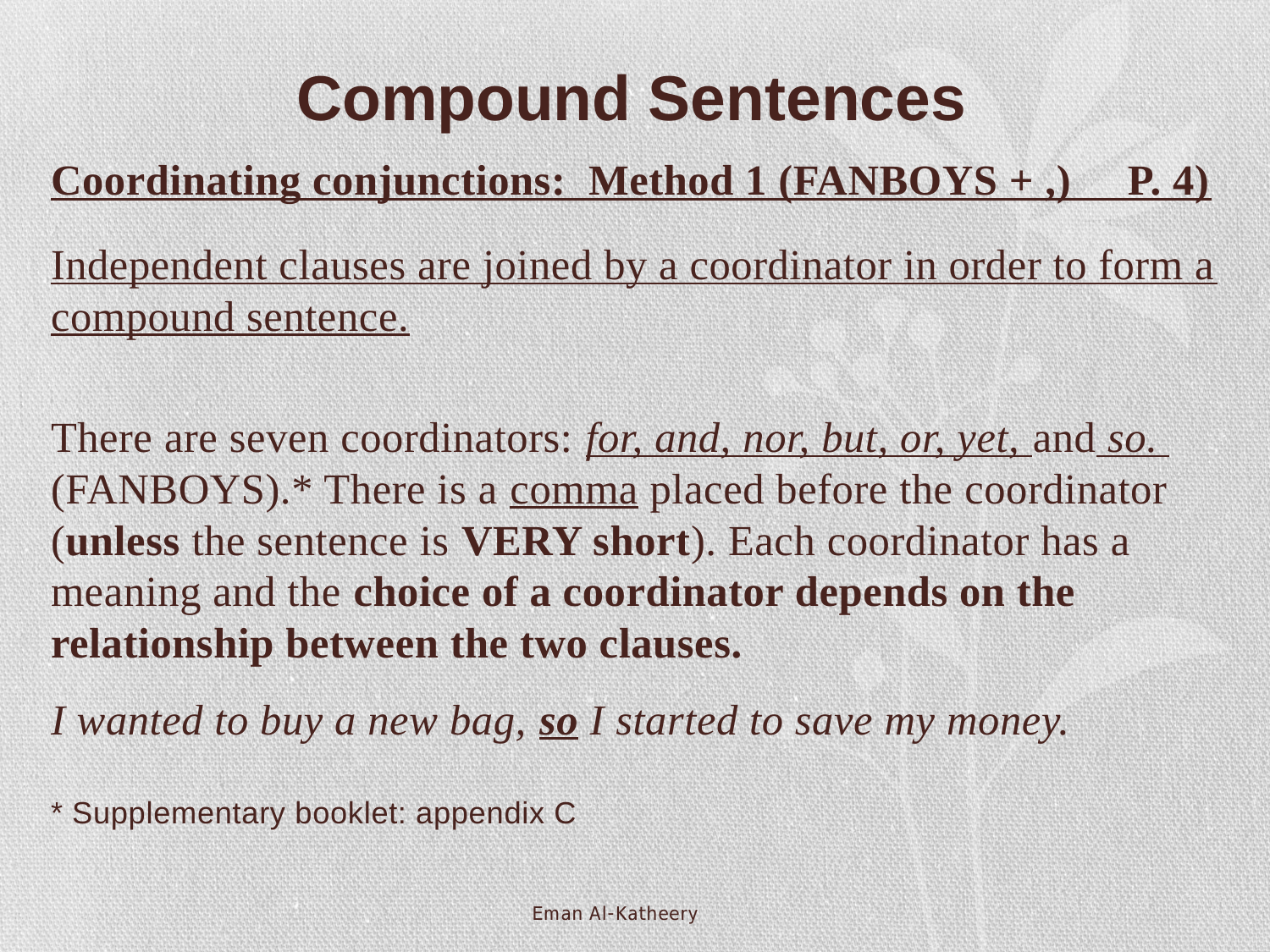

# Compound Sentences
Coordinating conjunctions:  Method 1 (FANBOYS + ,)     P. 4)

Independent clauses are joined by a coordinator in order to form a compound sentence.

There are seven coordinators: for, and, nor, but, or, yet, and so.  (FANBOYS).* There is a comma placed before the coordinator (unless the sentence is VERY short). Each coordinator has a meaning and the choice of a coordinator depends on the relationship between the two clauses.

I wanted to buy a new bag, so I started to save my money.

* Supplementary booklet: appendix C
Eman Al-Katheery